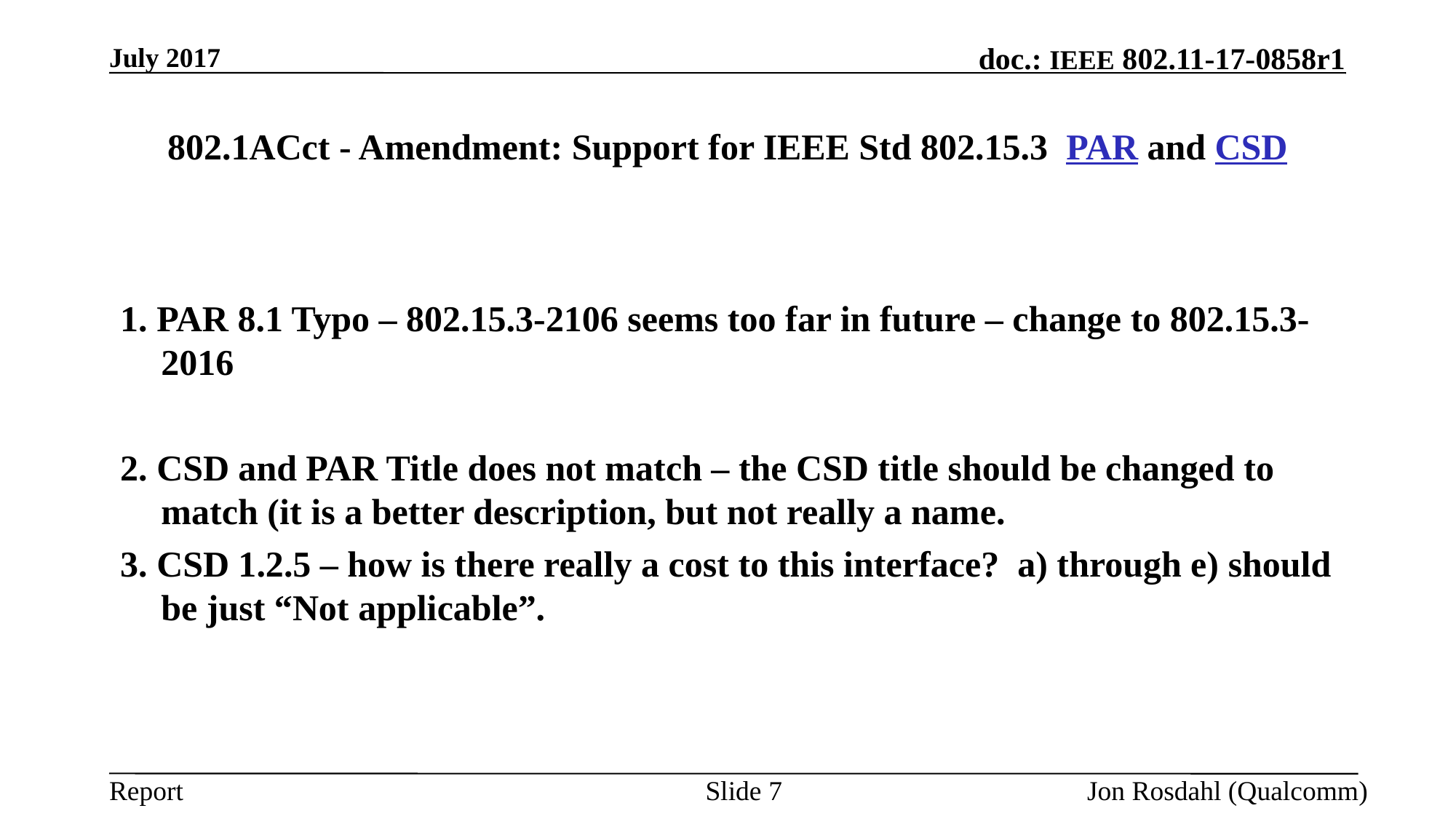

July 2017
# 802.1ACct - Amendment: Support for IEEE Std 802.15.3  PAR and CSD

1. PAR 8.1 Typo – 802.15.3-2106 seems too far in future – change to 802.15.3-2016

2. CSD and PAR Title does not match – the CSD title should be changed to match (it is a better description, but not really a name.
3. CSD 1.2.5 – how is there really a cost to this interface?  a) through e) should be just “Not applicable”.
Slide 7
Jon Rosdahl (Qualcomm)